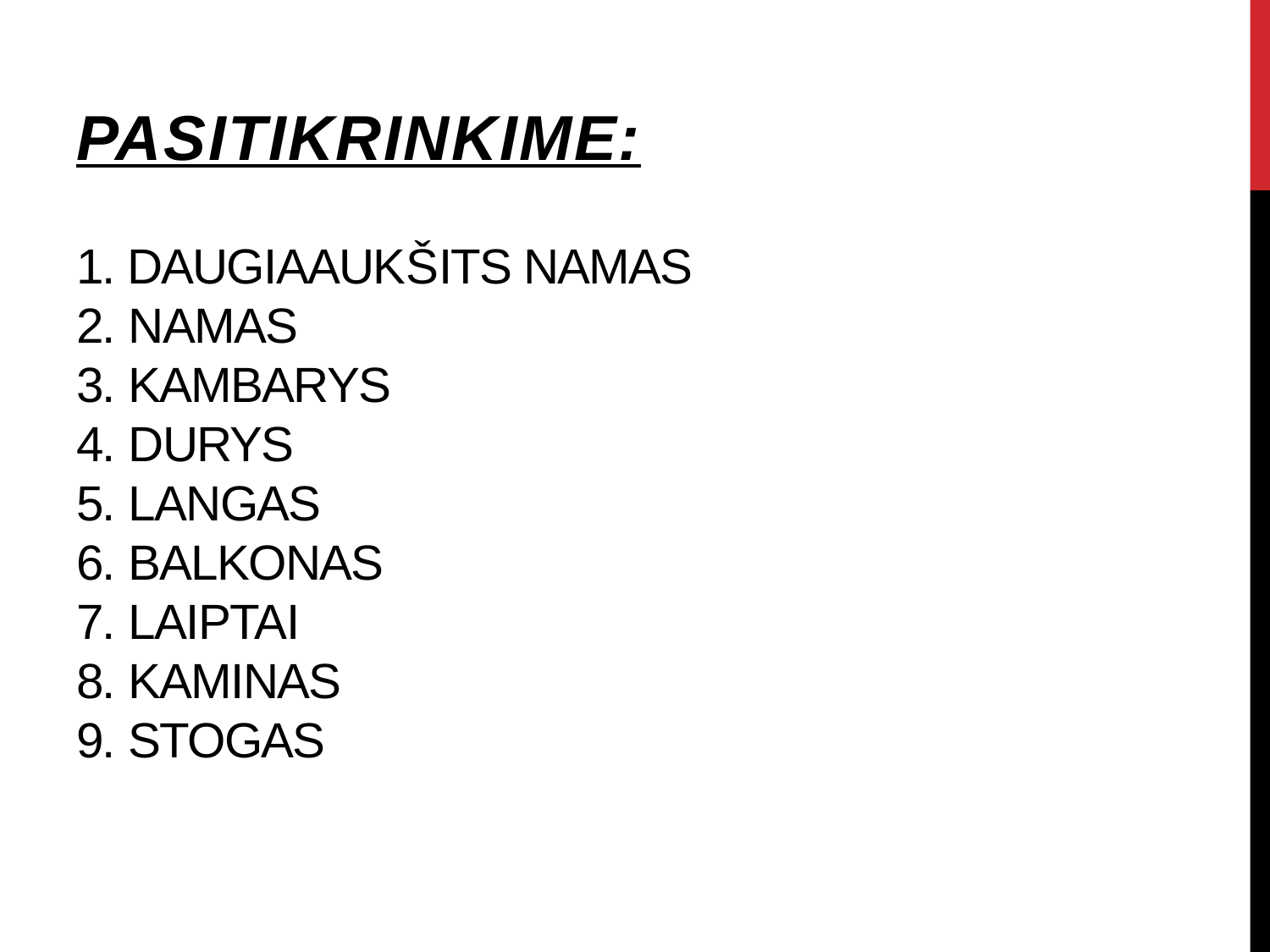

PASITIKRINKIME:
# 1. DAUGIAAUKŠITS NAMAS 2. NAMAS 3. KAMBARYS 4. DURYS 5. LANGAS 6. BALKONAS 7. LAIPTAI 8. KAMINAS 9. STOGAS